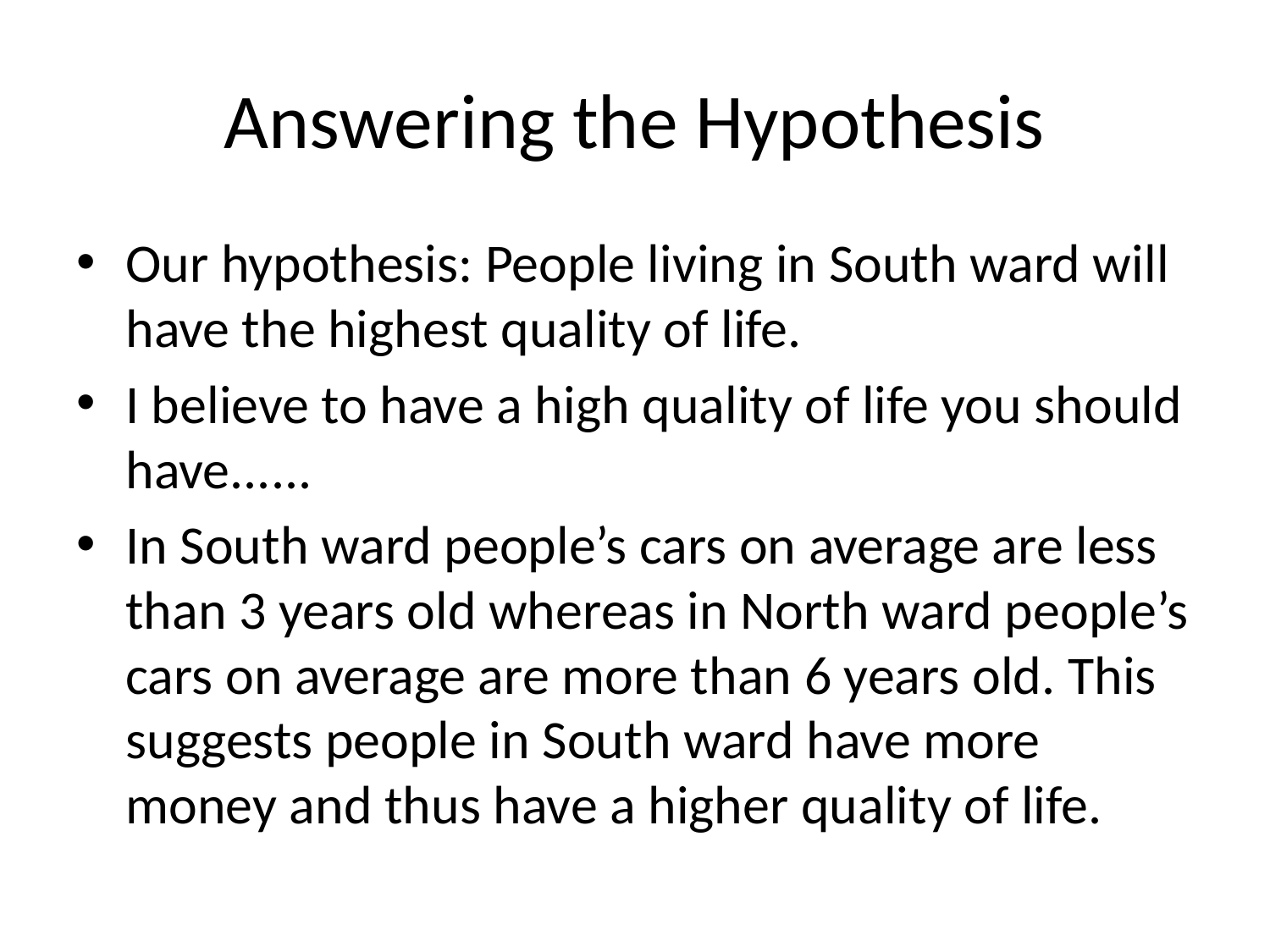

# Answering the Hypothesis
Our hypothesis: People living in South ward will have the highest quality of life.
I believe to have a high quality of life you should have......
In South ward people’s cars on average are less than 3 years old whereas in North ward people’s cars on average are more than 6 years old. This suggests people in South ward have more money and thus have a higher quality of life.